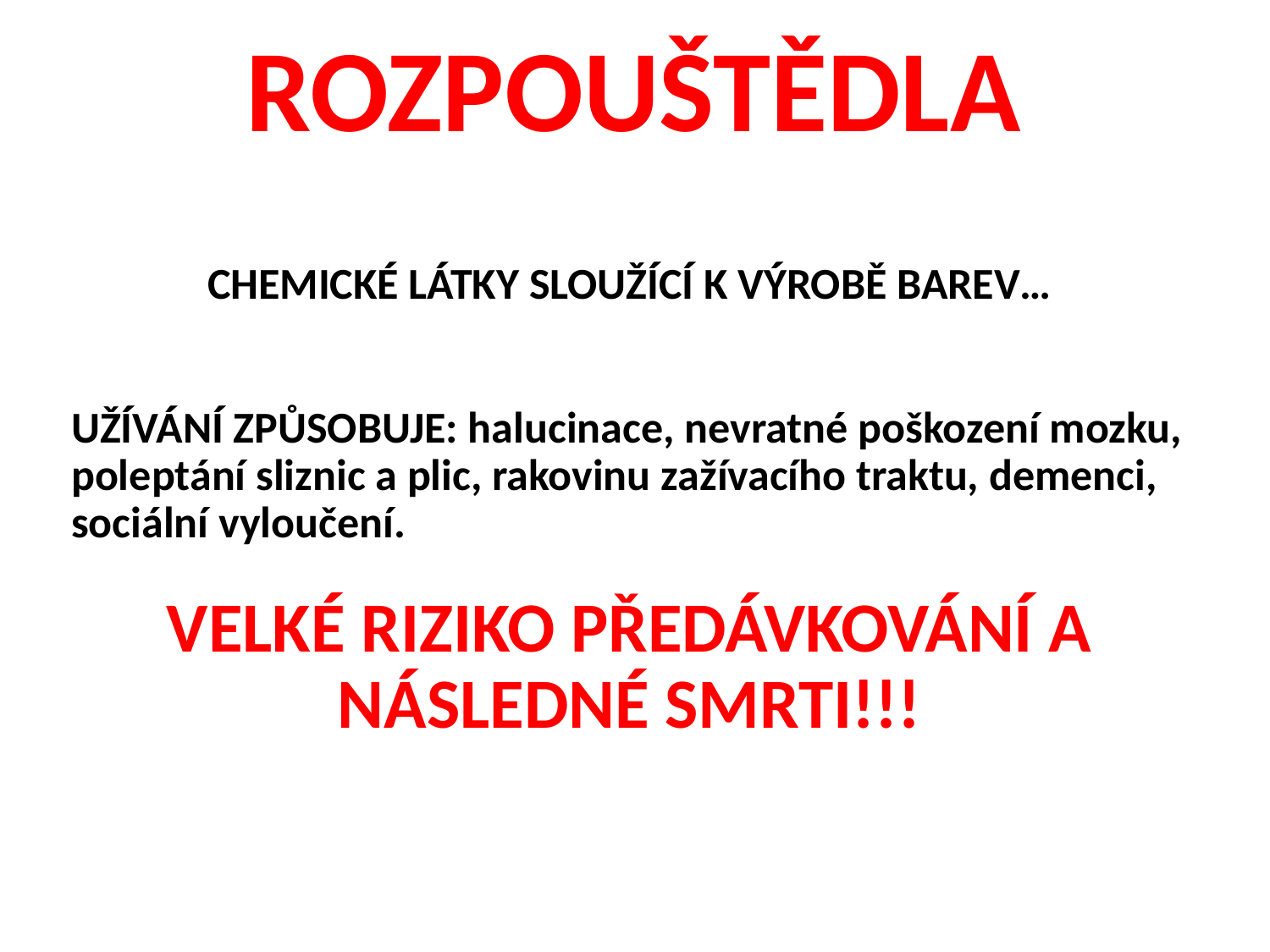

ROZPOUŠTĚDLA
CHEMICKÉ LÁTKY SLOUŽÍCÍ K VÝROBĚ BAREV…
UŽÍVÁNÍ ZPŮSOBUJE: halucinace, nevratné poškození mozku, poleptání sliznic a plic, rakovinu zažívacího traktu, demenci, sociální vyloučení.
VELKÉ RIZIKO PŘEDÁVKOVÁNÍ A NÁSLEDNÉ SMRTI!!!